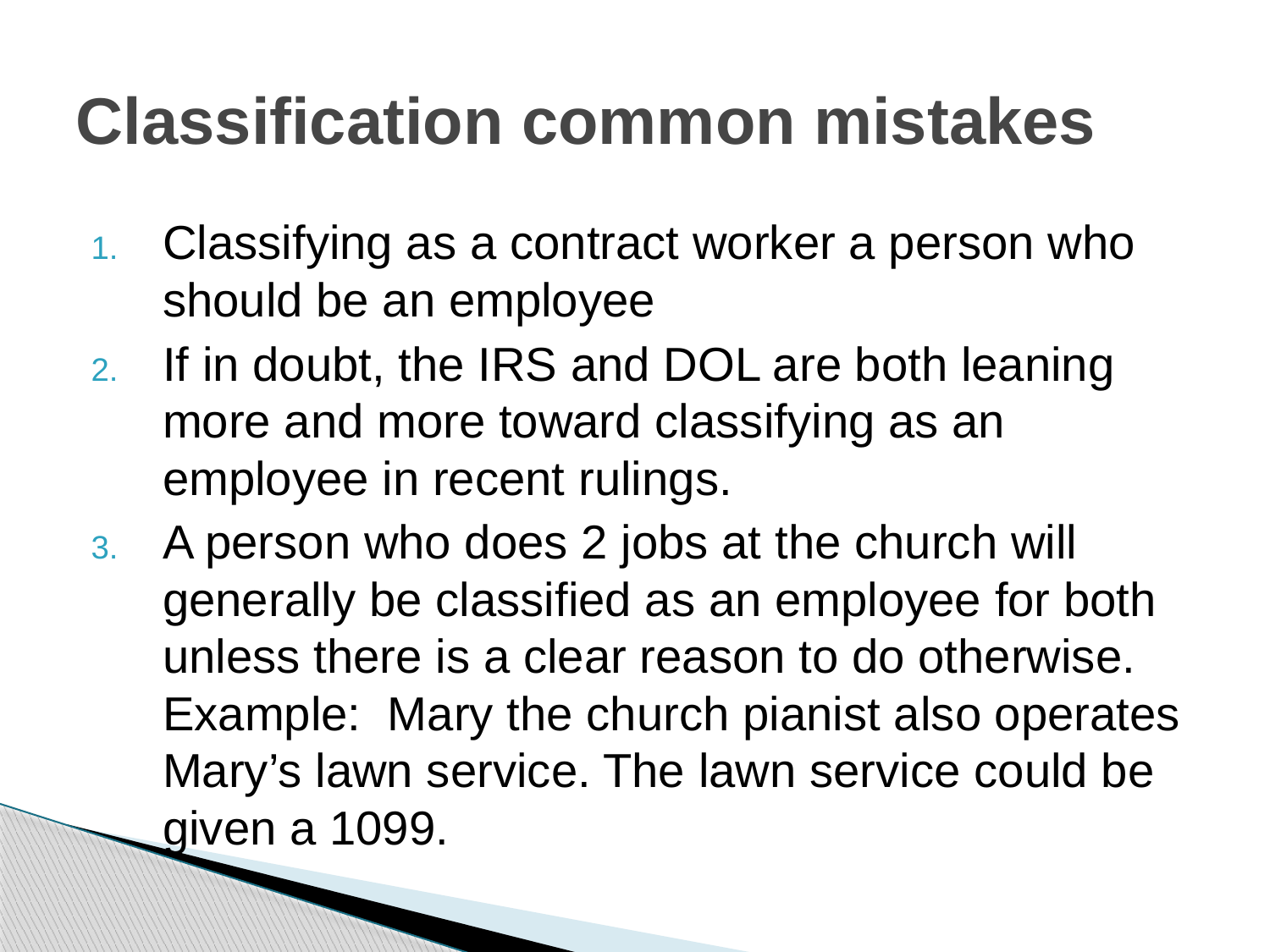

# Classification common mistakes
Classifying as a contract worker a person who should be an employee
If in doubt, the IRS and DOL are both leaning more and more toward classifying as an employee in recent rulings.
A person who does 2 jobs at the church will generally be classified as an employee for both unless there is a clear reason to do otherwise.  Example:  Mary the church pianist also operates Mary’s lawn service. The lawn service could be given a 1099.